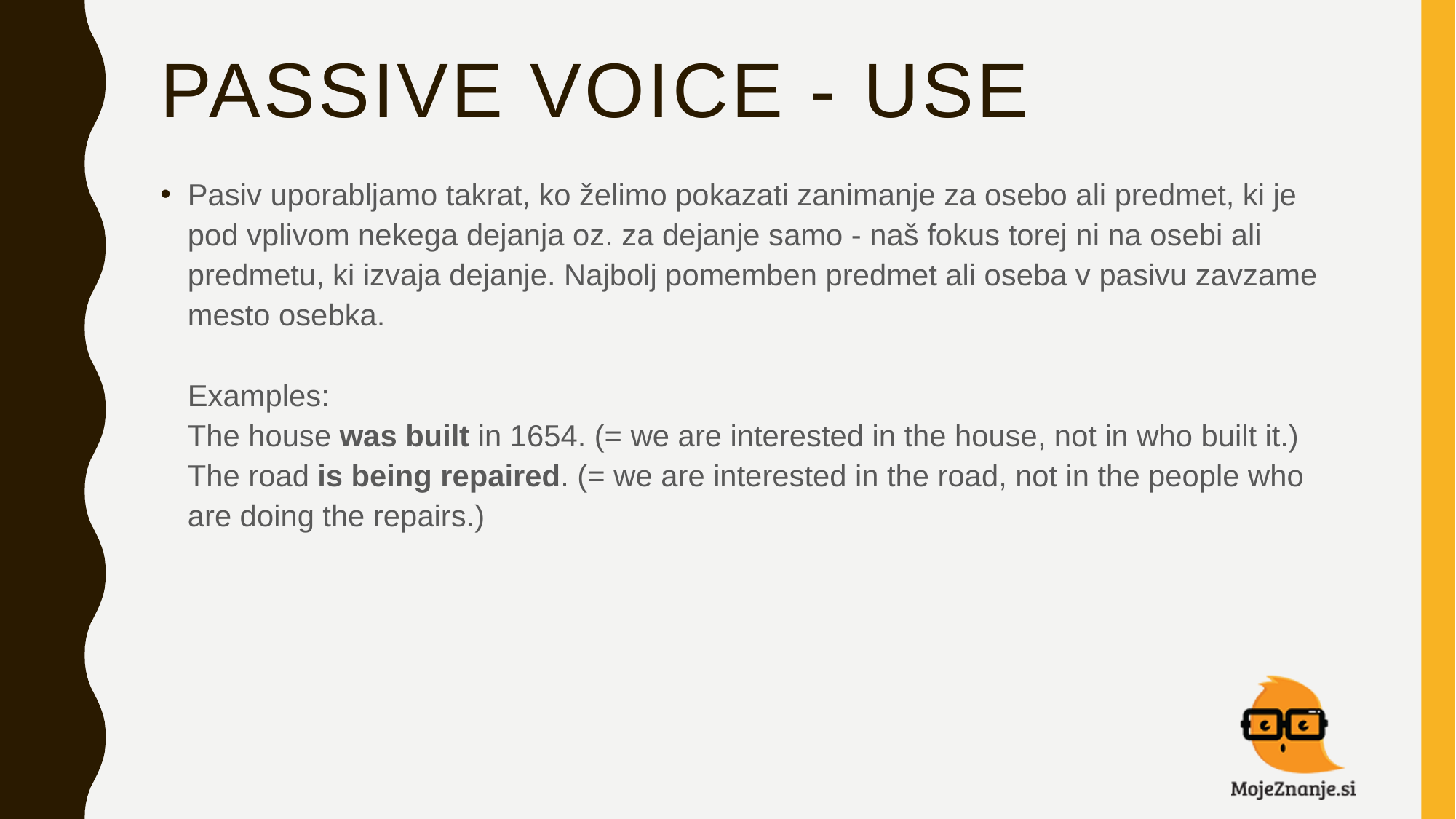

# PASSIVE VOICE - USE
Pasiv uporabljamo takrat, ko želimo pokazati zanimanje za osebo ali predmet, ki je pod vplivom nekega dejanja oz. za dejanje samo - naš fokus torej ni na osebi ali predmetu, ki izvaja dejanje. Najbolj pomemben predmet ali oseba v pasivu zavzame mesto osebka.
Examples:
The house was built in 1654. (= we are interested in the house, not in who built it.)
The road is being repaired. (= we are interested in the road, not in the people who are doing the repairs.)